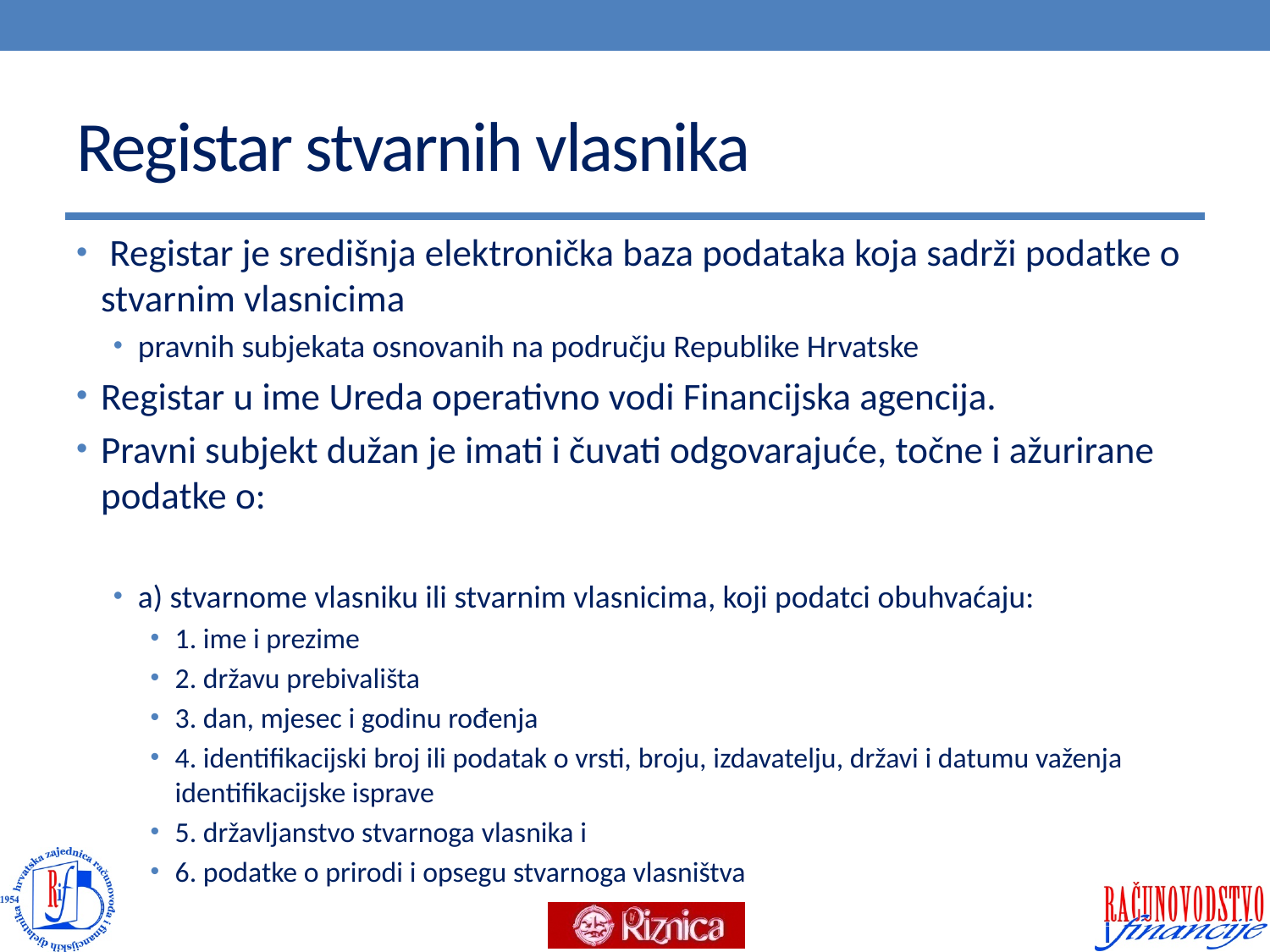

# Registar stvarnih vlasnika
 Registar je središnja elektronička baza podataka koja sadrži podatke o stvarnim vlasnicima
pravnih subjekata osnovanih na području Republike Hrvatske
Registar u ime Ureda operativno vodi Financijska agencija.
Pravni subjekt dužan je imati i čuvati odgovarajuće, točne i ažurirane podatke o:

a) stvarnome vlasniku ili stvarnim vlasnicima, koji podatci obuhvaćaju:
1. ime i prezime
2. državu prebivališta
3. dan, mjesec i godinu rođenja
4. identifikacijski broj ili podatak o vrsti, broju, izdavatelju, državi i datumu važenja identifikacijske isprave
5. državljanstvo stvarnoga vlasnika i
6. podatke o prirodi i opsegu stvarnoga vlasništva